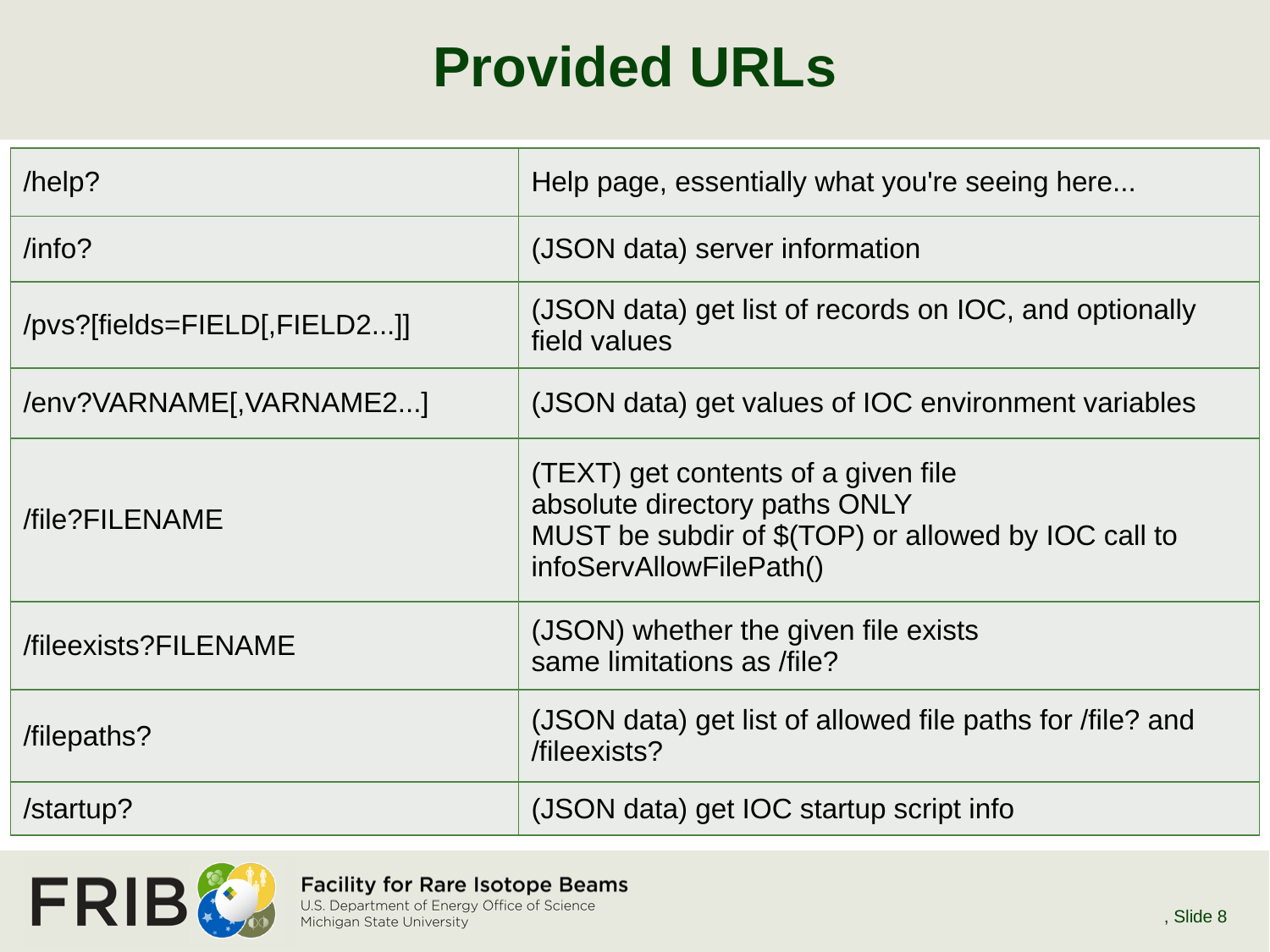

# Provided URLs
| /help? | Help page, essentially what you're seeing here... |
| --- | --- |
| /info? | (JSON data) server information |
| /pvs?[fields=FIELD[,FIELD2...]] | (JSON data) get list of records on IOC, and optionally field values |
| /env?VARNAME[,VARNAME2...] | (JSON data) get values of IOC environment variables |
| /file?FILENAME | (TEXT) get contents of a given file absolute directory paths ONLY MUST be subdir of $(TOP) or allowed by IOC call to infoServAllowFilePath() |
| /fileexists?FILENAME | (JSON) whether the given file exists same limitations as /file? |
| /filepaths? | (JSON data) get list of allowed file paths for /file? and /fileexists? |
| /startup? | (JSON data) get IOC startup script info |
J. Priller, May 2015 EPICS Collaboration Meeting - infoServ
, Slide 8